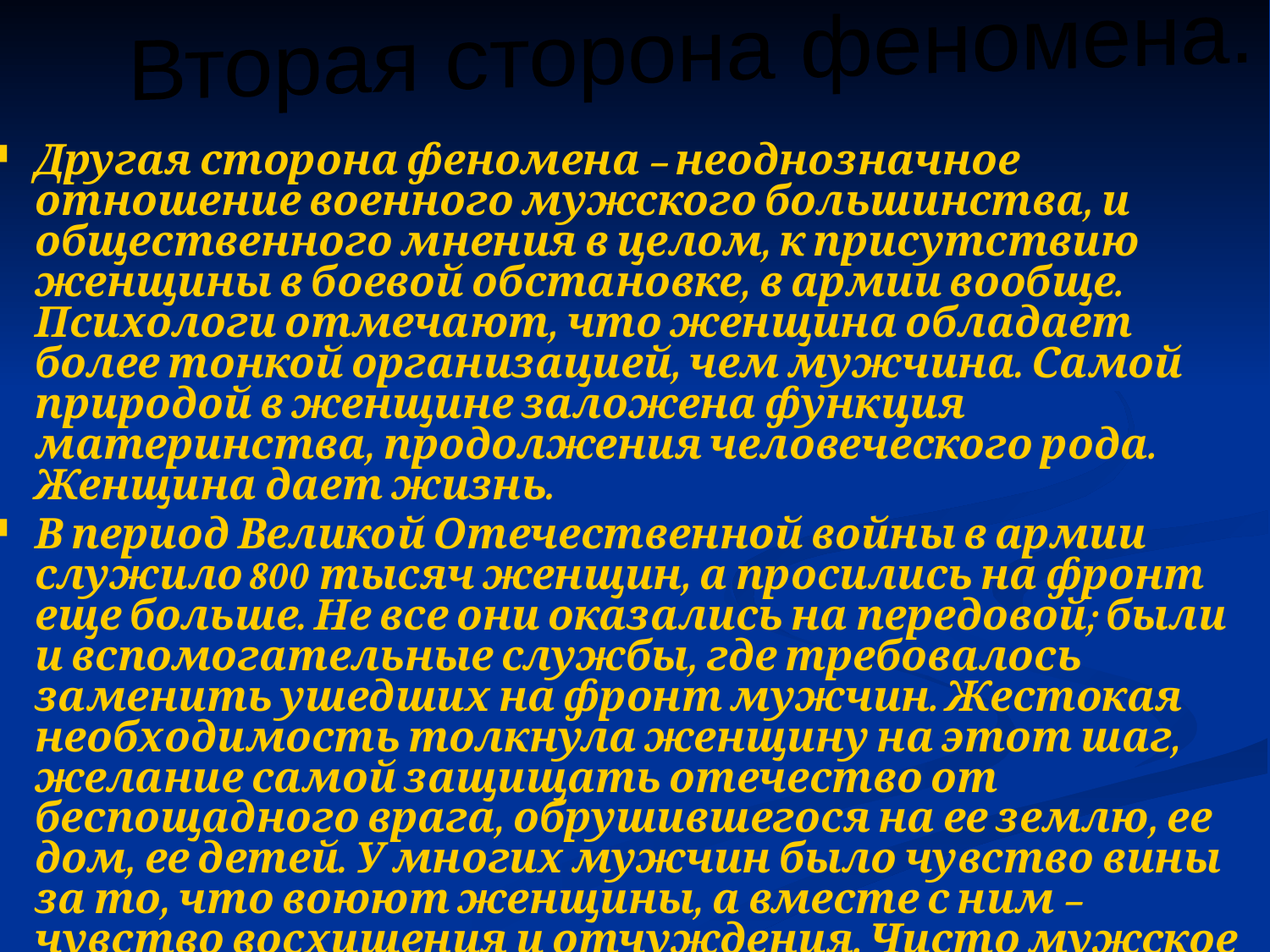

Вторая сторона феномена.
Другая сторона феномена – неоднозначное отношение военного мужского большинства, и общественного мнения в целом, к присутствию женщины в боевой обстановке, в армии вообще.  Психологи отмечают, что женщина обладает более тонкой организацией, чем мужчина. Самой природой в женщине заложена функция материнства, продолжения человеческого рода. Женщина дает жизнь.
В период Великой Отечественной войны в армии служило 800 тысяч женщин, а просились на фронт еще больше. Не все они оказались на передовой; были и вспомогательные службы, где требовалось заменить ушедших на фронт мужчин. Жестокая необходимость толкнула женщину на этот шаг, желание самой защищать отечество от беспощадного врага, обрушившегося на ее землю, ее дом, ее детей. У многих мужчин было чувство вины за то, что воюют женщины, а вместе с ним – чувство восхищения и отчуждения. Чисто мужское окружение, в котором приходилось обитать в течении длительного времени, также создавало для женщин немало проблем.